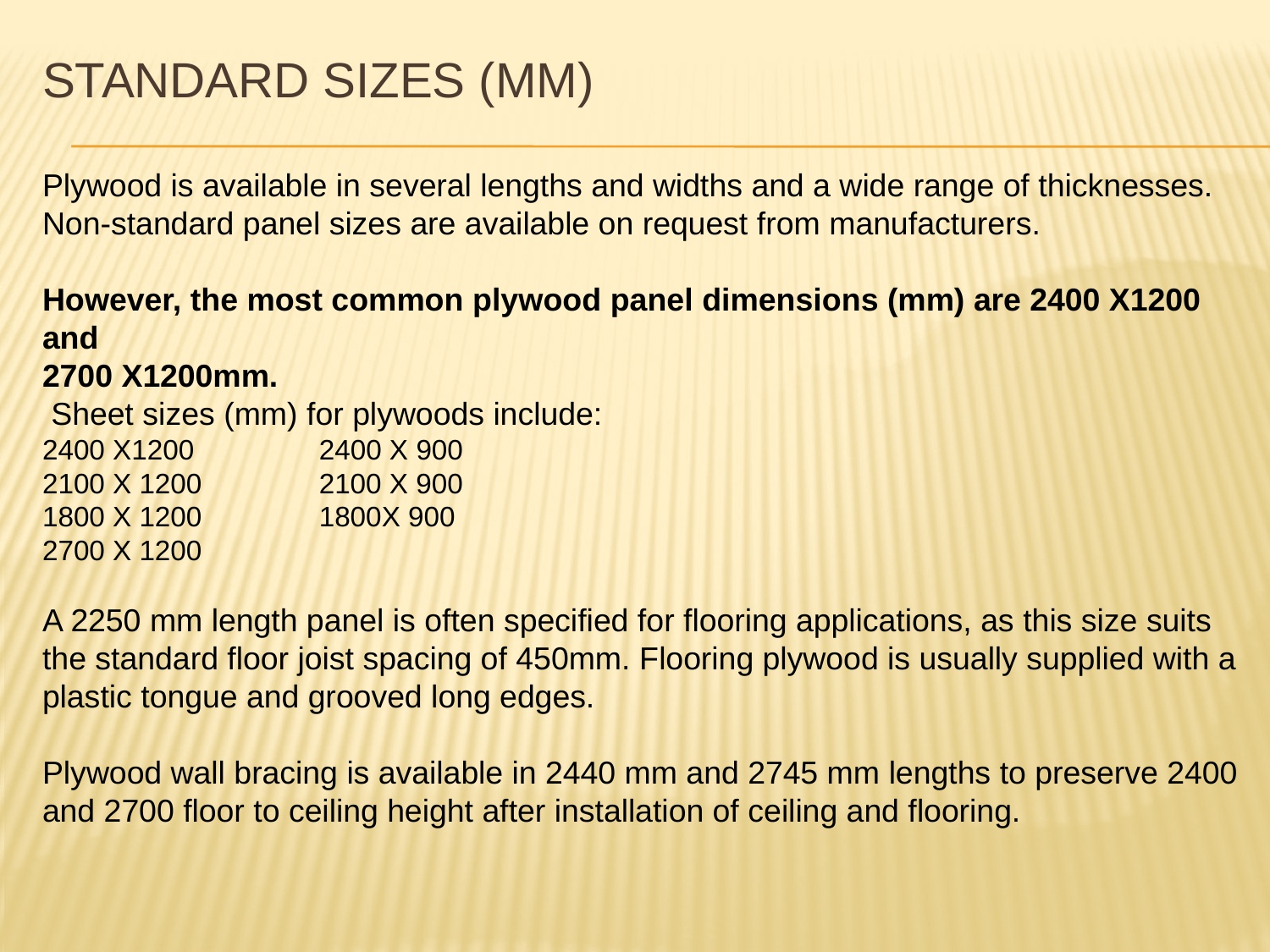

# Standard sizes (mm)
Plywood is available in several lengths and widths and a wide range of thicknesses. Non-standard panel sizes are available on request from manufacturers.

However, the most common plywood panel dimensions (mm) are 2400 X1200 and
2700 X1200mm.
 Sheet sizes (mm) for plywoods include:
2400 X1200                2400 X 900
2100 X 1200               2100 X 900
1800 X 1200               1800X 900
2700 X 1200

A 2250 mm length panel is often specified for flooring applications, as this size suits the standard floor joist spacing of 450mm. Flooring plywood is usually supplied with a plastic tongue and grooved long edges.

Plywood wall bracing is available in 2440 mm and 2745 mm lengths to preserve 2400 and 2700 floor to ceiling height after installation of ceiling and flooring.